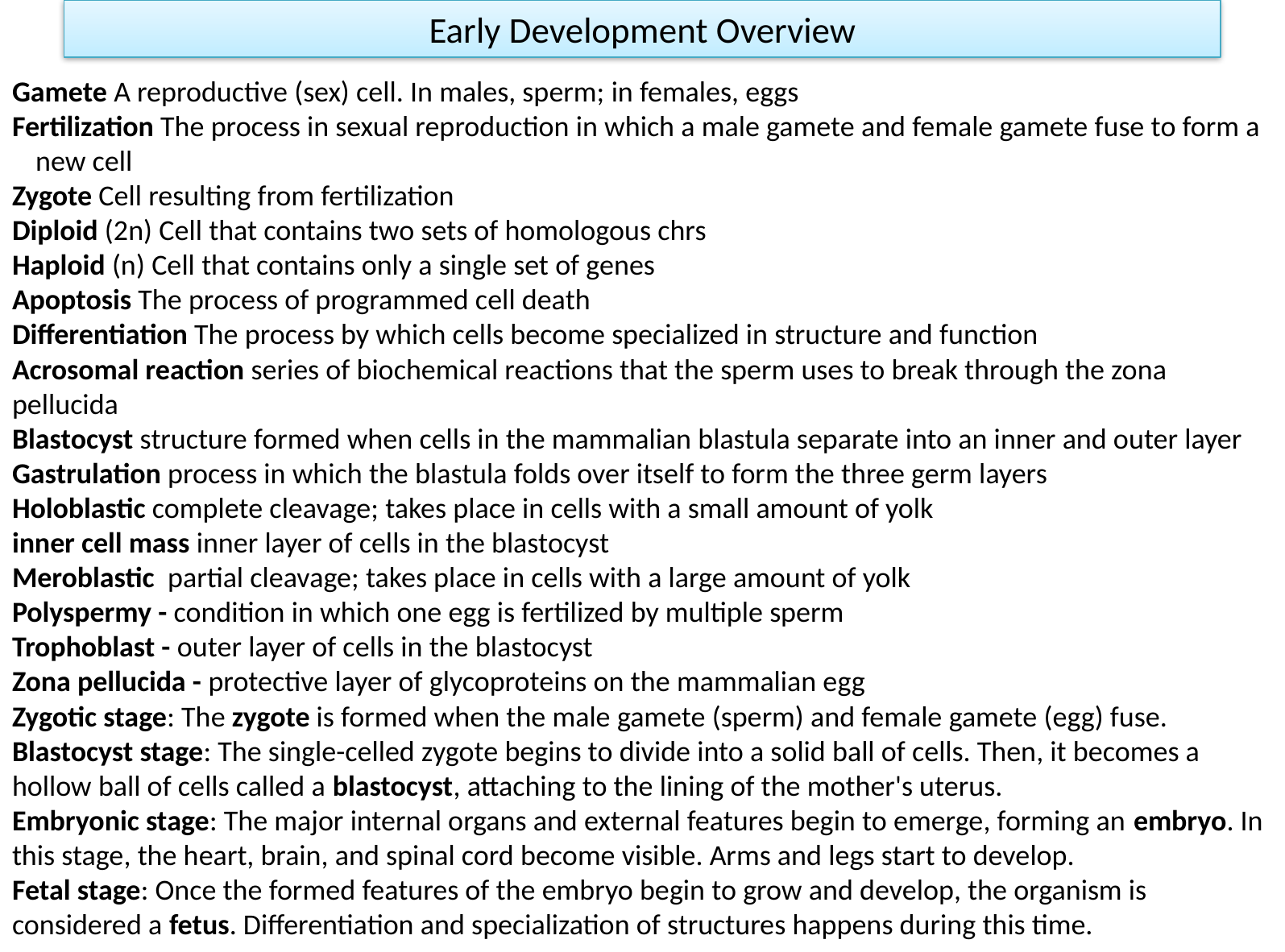

# Early Development Overview
Gamete A reproductive (sex) cell. In males, sperm; in females, eggs
Fertilization The process in sexual reproduction in which a male gamete and female gamete fuse to form a new cell
Zygote Cell resulting from fertilization
Diploid (2n) Cell that contains two sets of homologous chrs
Haploid (n) Cell that contains only a single set of genes
Apoptosis The process of programmed cell death
Differentiation The process by which cells become specialized in structure and function
Acrosomal reaction series of biochemical reactions that the sperm uses to break through the zona pellucida
Blastocyst structure formed when cells in the mammalian blastula separate into an inner and outer layer
Gastrulation process in which the blastula folds over itself to form the three germ layers
Holoblastic complete cleavage; takes place in cells with a small amount of yolk
inner cell mass inner layer of cells in the blastocyst
Meroblastic  partial cleavage; takes place in cells with a large amount of yolk
Polyspermy - condition in which one egg is fertilized by multiple sperm
Trophoblast - outer layer of cells in the blastocyst
Zona pellucida - protective layer of glycoproteins on the mammalian egg
Zygotic stage: The zygote is formed when the male gamete (sperm) and female gamete (egg) fuse.
Blastocyst stage: The single-celled zygote begins to divide into a solid ball of cells. Then, it becomes a hollow ball of cells called a blastocyst, attaching to the lining of the mother's uterus.
Embryonic stage: The major internal organs and external features begin to emerge, forming an embryo. In this stage, the heart, brain, and spinal cord become visible. Arms and legs start to develop.
Fetal stage: Once the formed features of the embryo begin to grow and develop, the organism is considered a fetus. Differentiation and specialization of structures happens during this time.